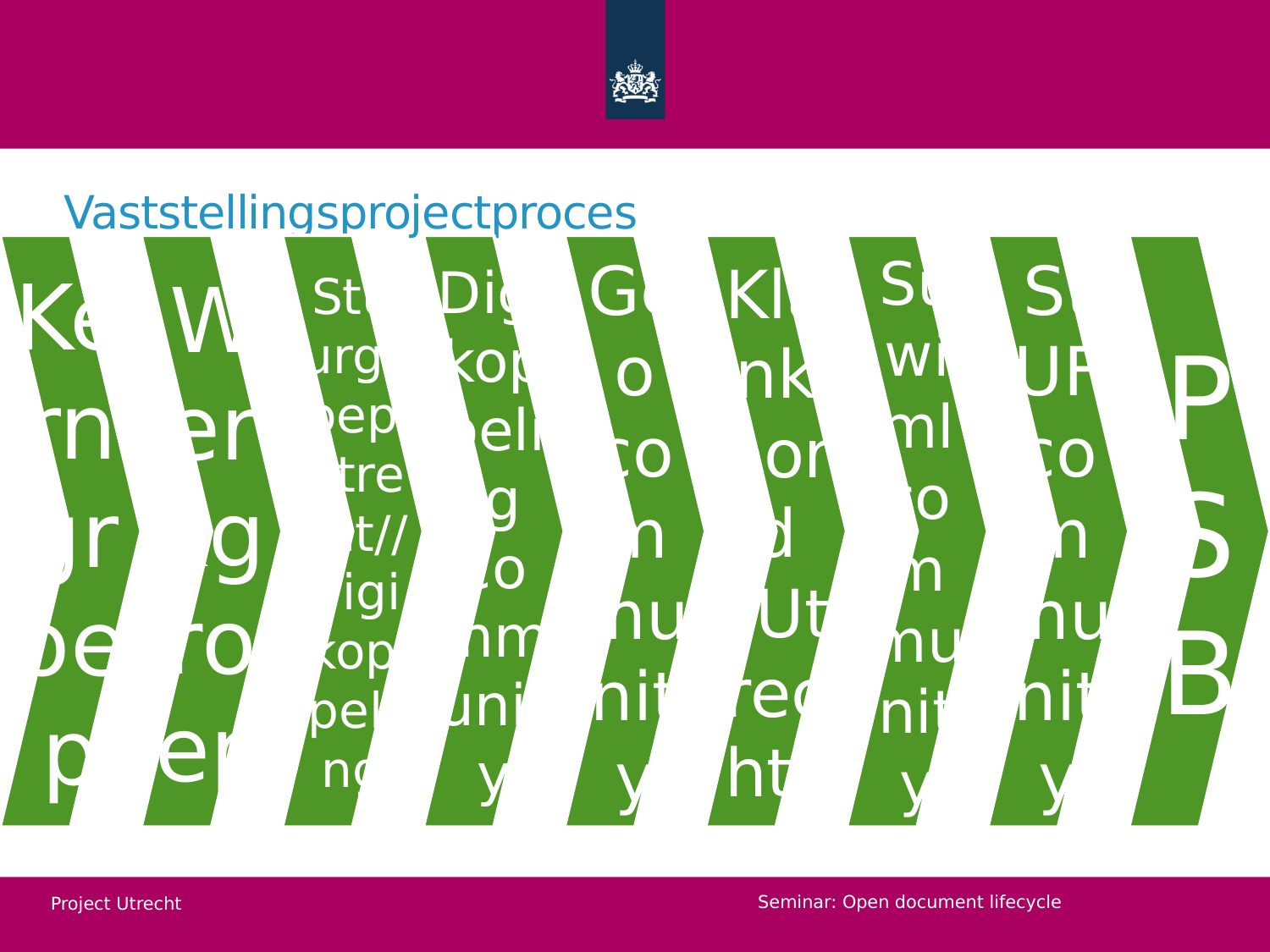

# Vaststellingsprojectproces
PSB

Seminar: Open document lifecycle